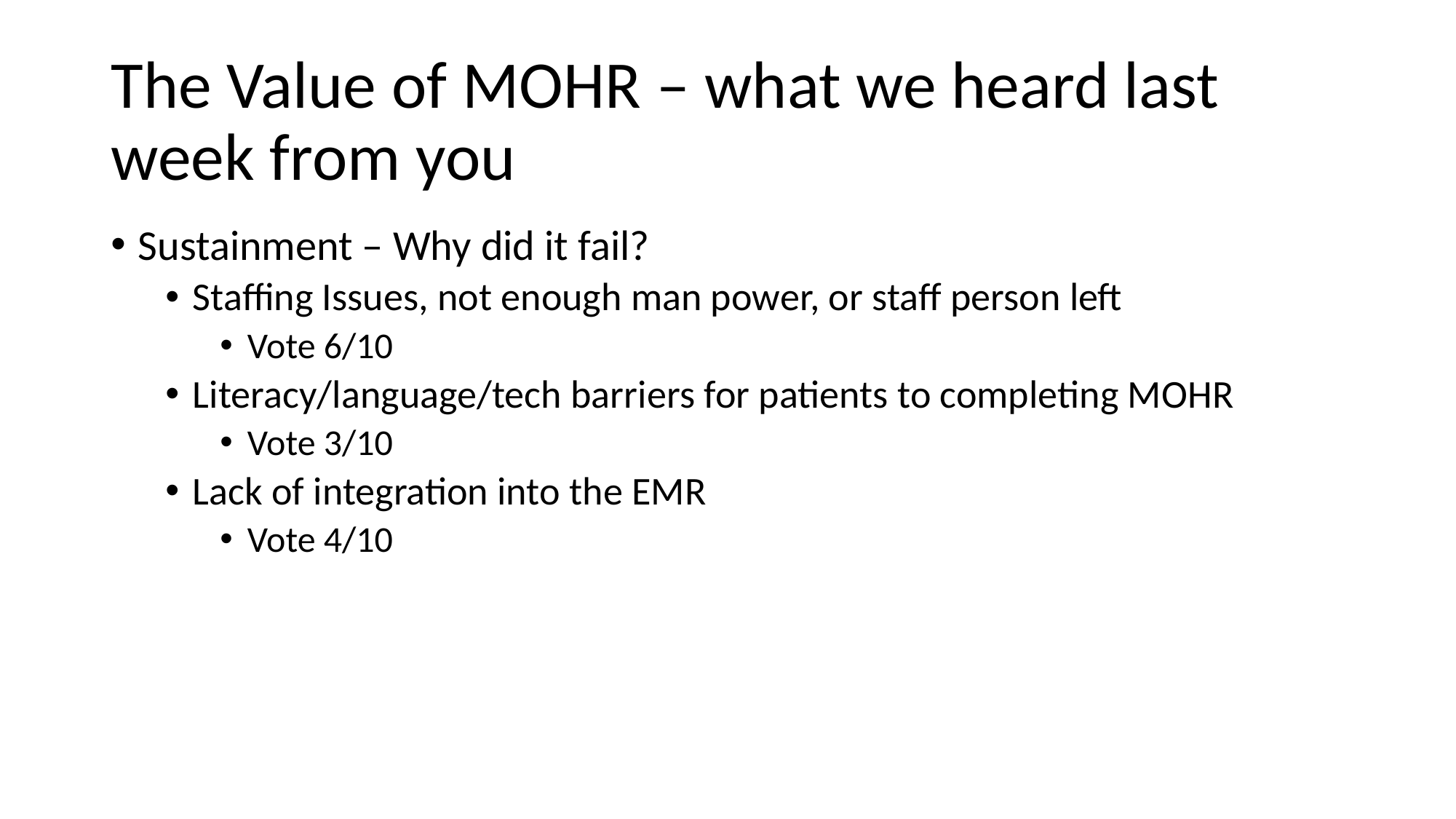

# The Value of MOHR – what we heard last week from you
Sustainment – Why did it fail?
Staffing Issues, not enough man power, or staff person left
Vote 6/10
Literacy/language/tech barriers for patients to completing MOHR
Vote 3/10
Lack of integration into the EMR
Vote 4/10